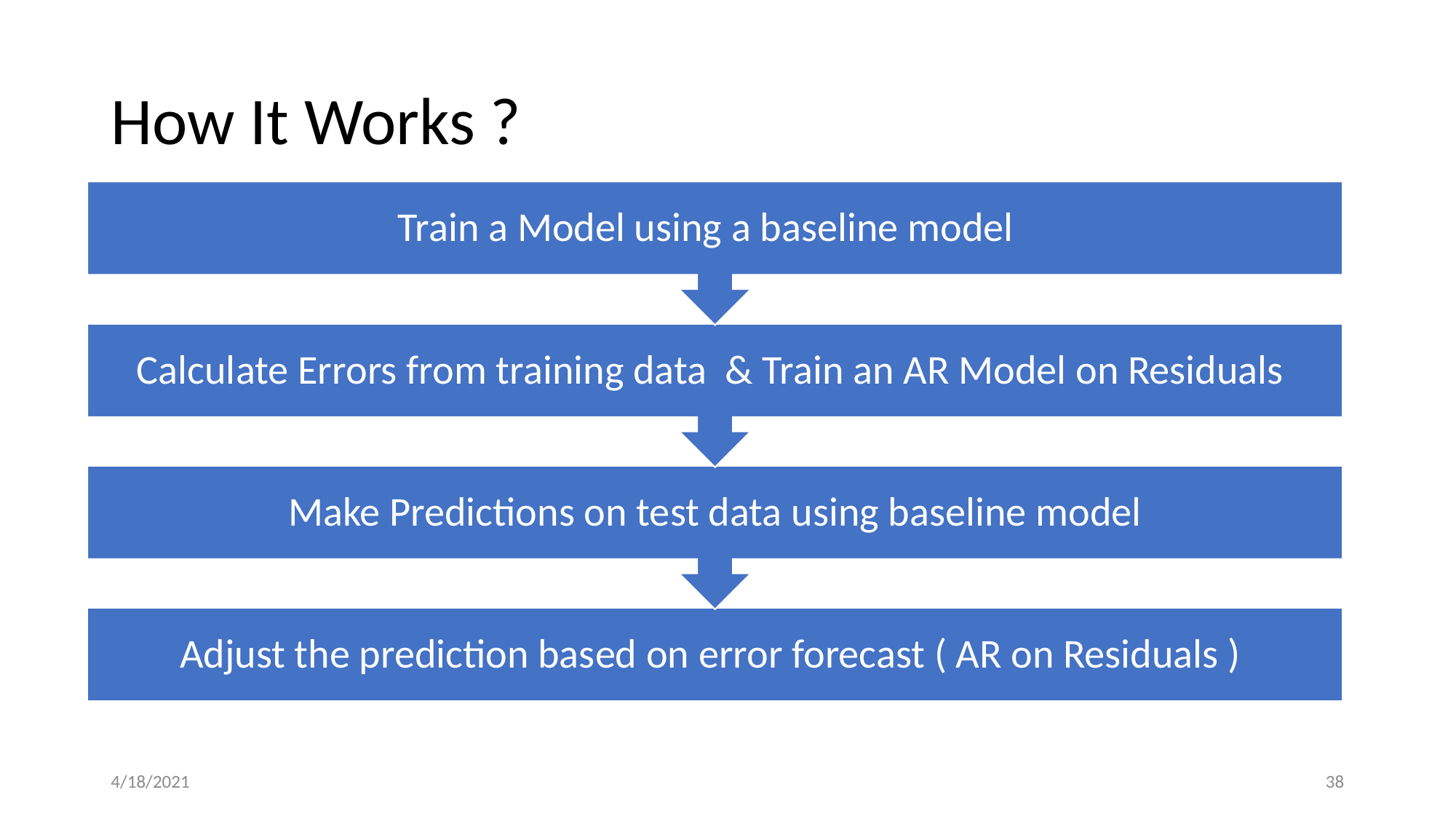

# How It Works ?
Adjust the prediction based on error forecast ( AR on Residuals )
Make Predictions on test data using baseline model
Calculate Errors from training data  & Train an AR Model on Residuals
Train a Model using a baseline model
4/18/2021
38